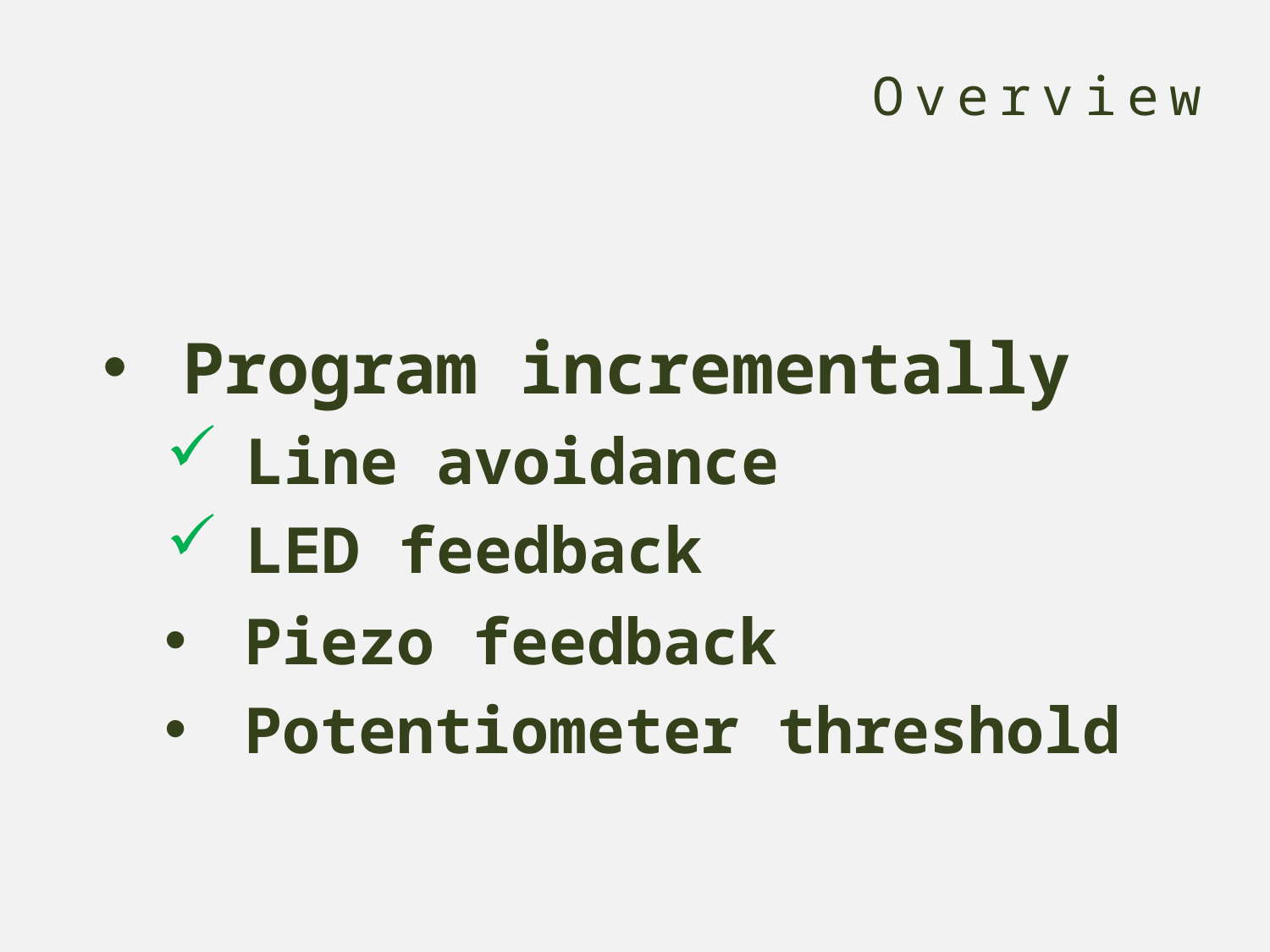

Overview

Program incrementally
Line avoidance
LED feedback

Piezo feedback
Potentiometer threshold